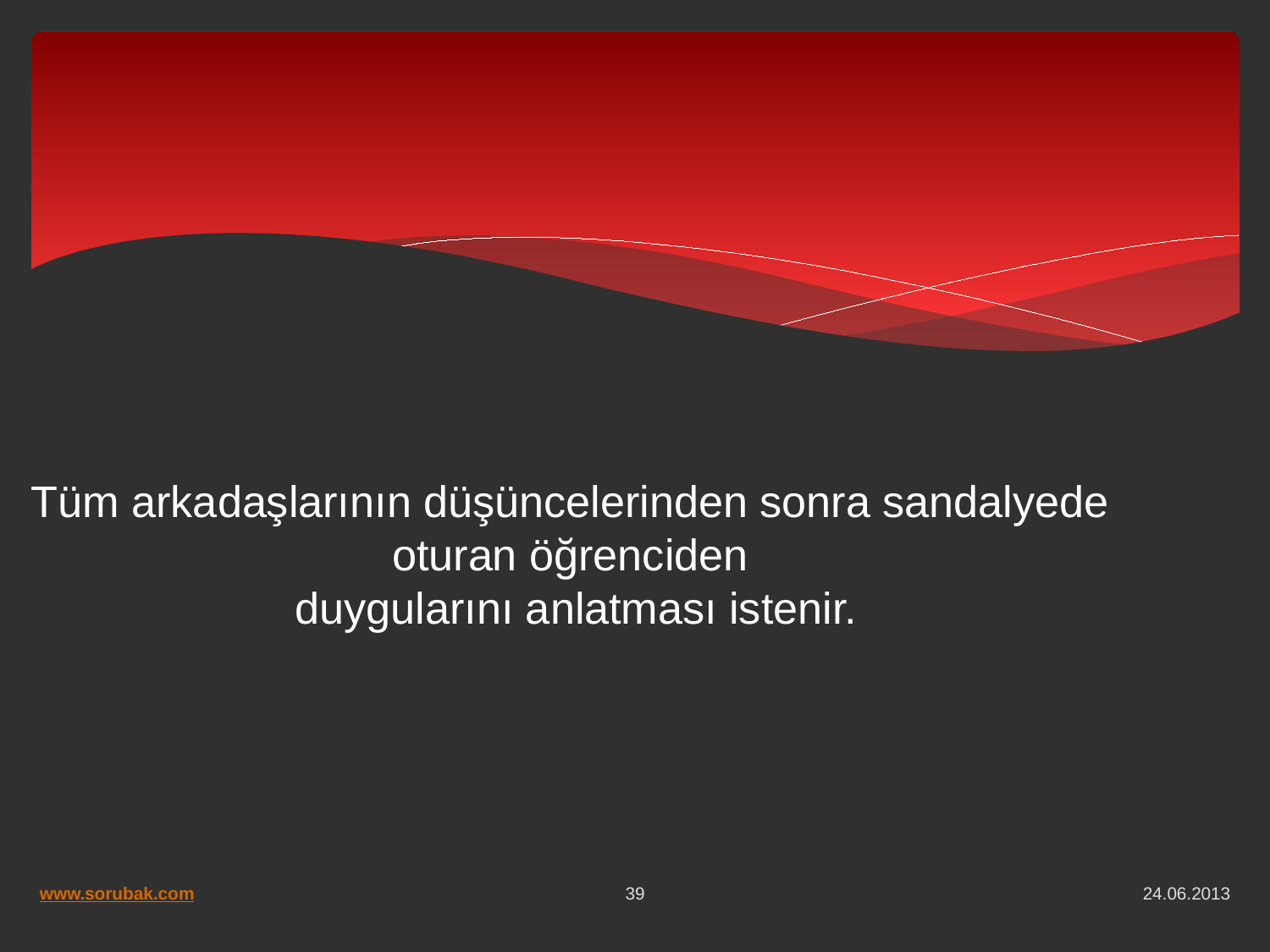

# Tüm arkadaşlarının düşüncelerinden sonra sandalyede oturan öğrenciden duygularını anlatması istenir.
39
www.sorubak.com
24.06.2013